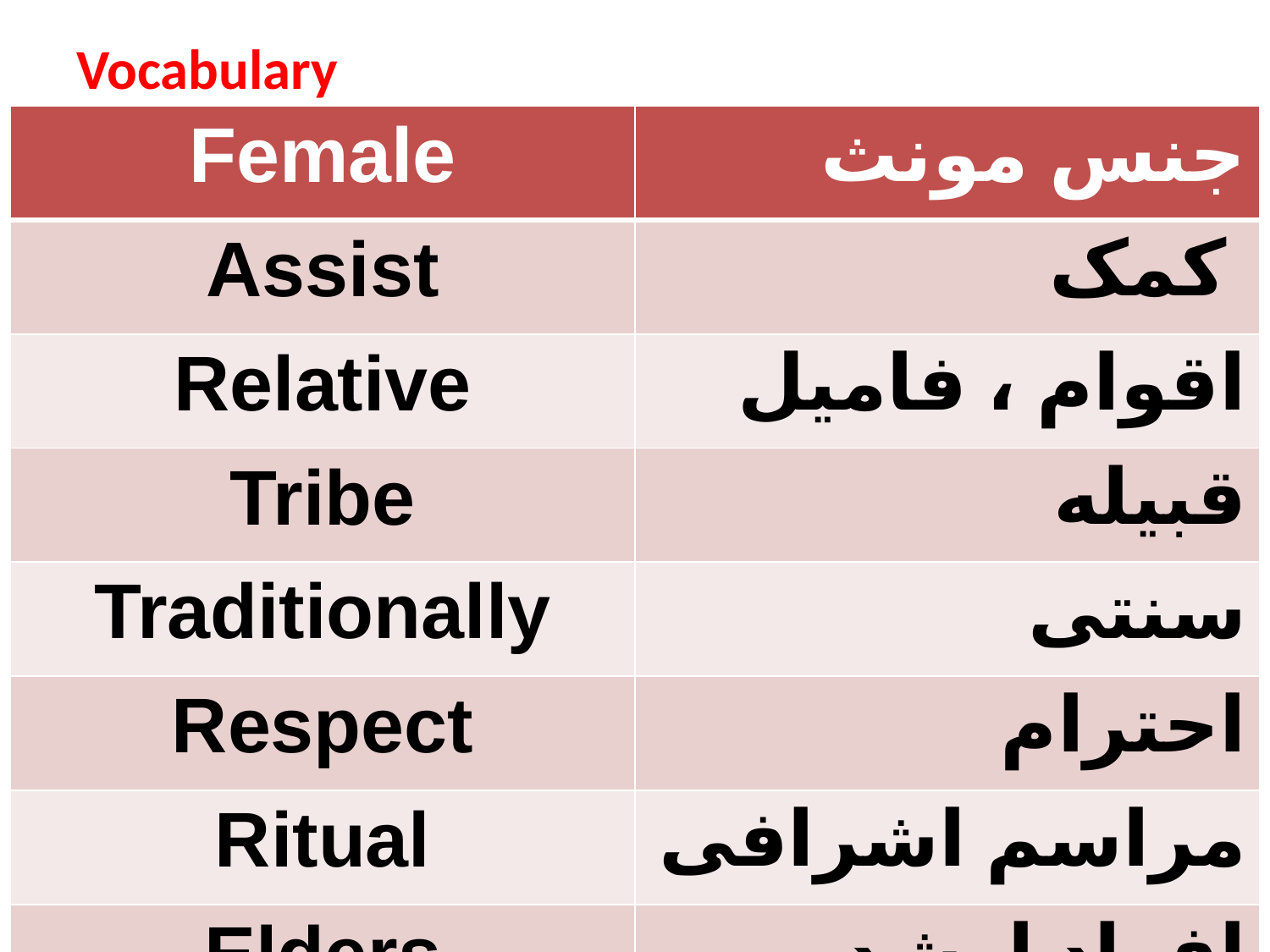

# Vocabulary
| Female | جنس مونث |
| --- | --- |
| Assist | کمک |
| Relative | اقوام ، فامیل |
| Tribe | قبیله |
| Traditionally | سنتی |
| Respect | احترام |
| Ritual | مراسم اشرافی |
| Elders | افراد ارشد و بزرگ |